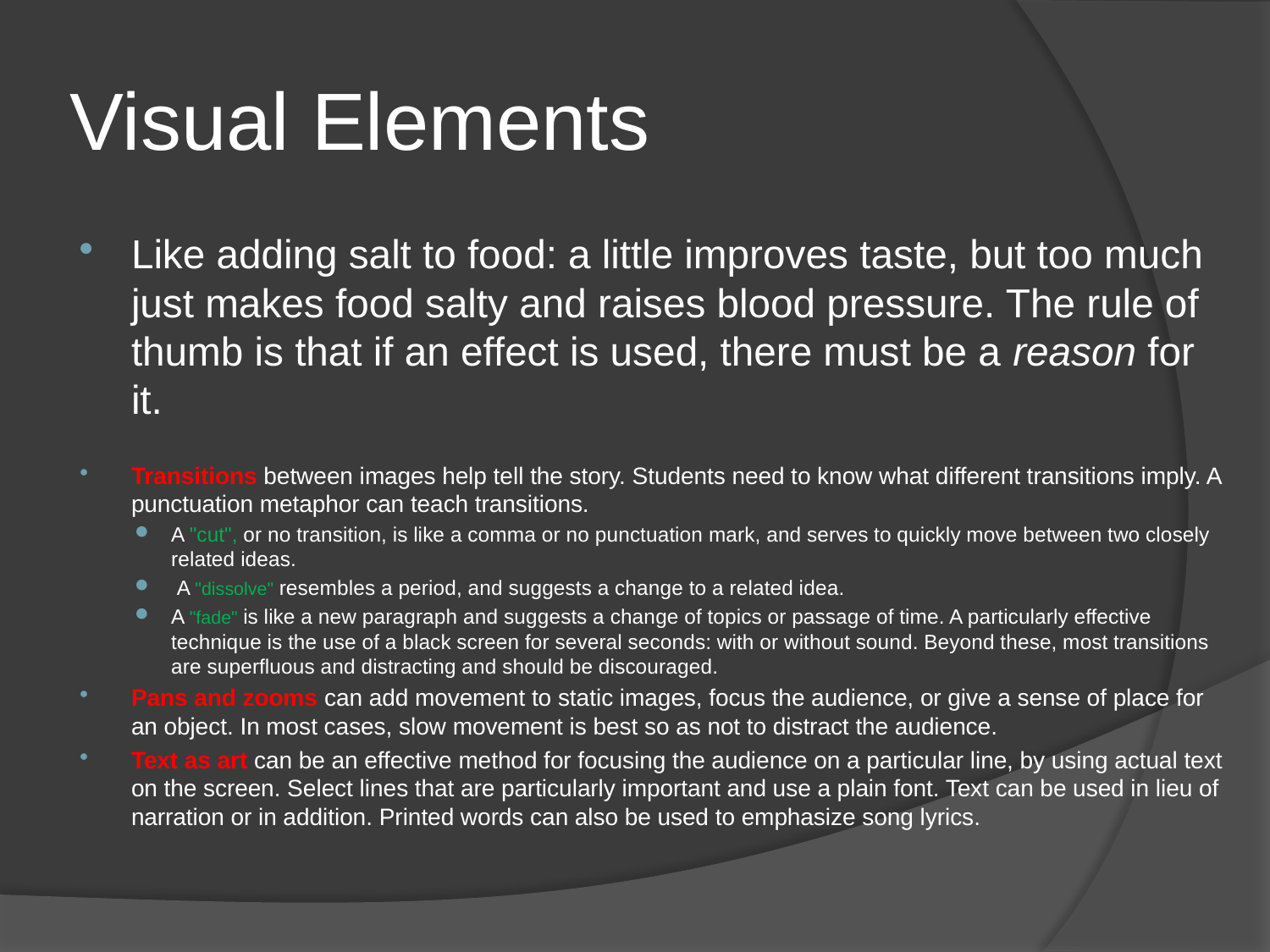

# Visual Elements
Like adding salt to food: a little improves taste, but too much just makes food salty and raises blood pressure. The rule of thumb is that if an effect is used, there must be a reason for it.

Transitions between images help tell the story. Students need to know what different transitions imply. A punctuation metaphor can teach transitions.
A "cut", or no transition, is like a comma or no punctuation mark, and serves to quickly move between two closely related ideas.
 A "dissolve" resembles a period, and suggests a change to a related idea.
A "fade" is like a new paragraph and suggests a change of topics or passage of time. A particularly effective technique is the use of a black screen for several seconds: with or without sound. Beyond these, most transitions are superfluous and distracting and should be discouraged.
Pans and zooms can add movement to static images, focus the audience, or give a sense of place for an object. In most cases, slow movement is best so as not to distract the audience.
Text as art can be an effective method for focusing the audience on a particular line, by using actual text on the screen. Select lines that are particularly important and use a plain font. Text can be used in lieu of narration or in addition. Printed words can also be used to emphasize song lyrics.